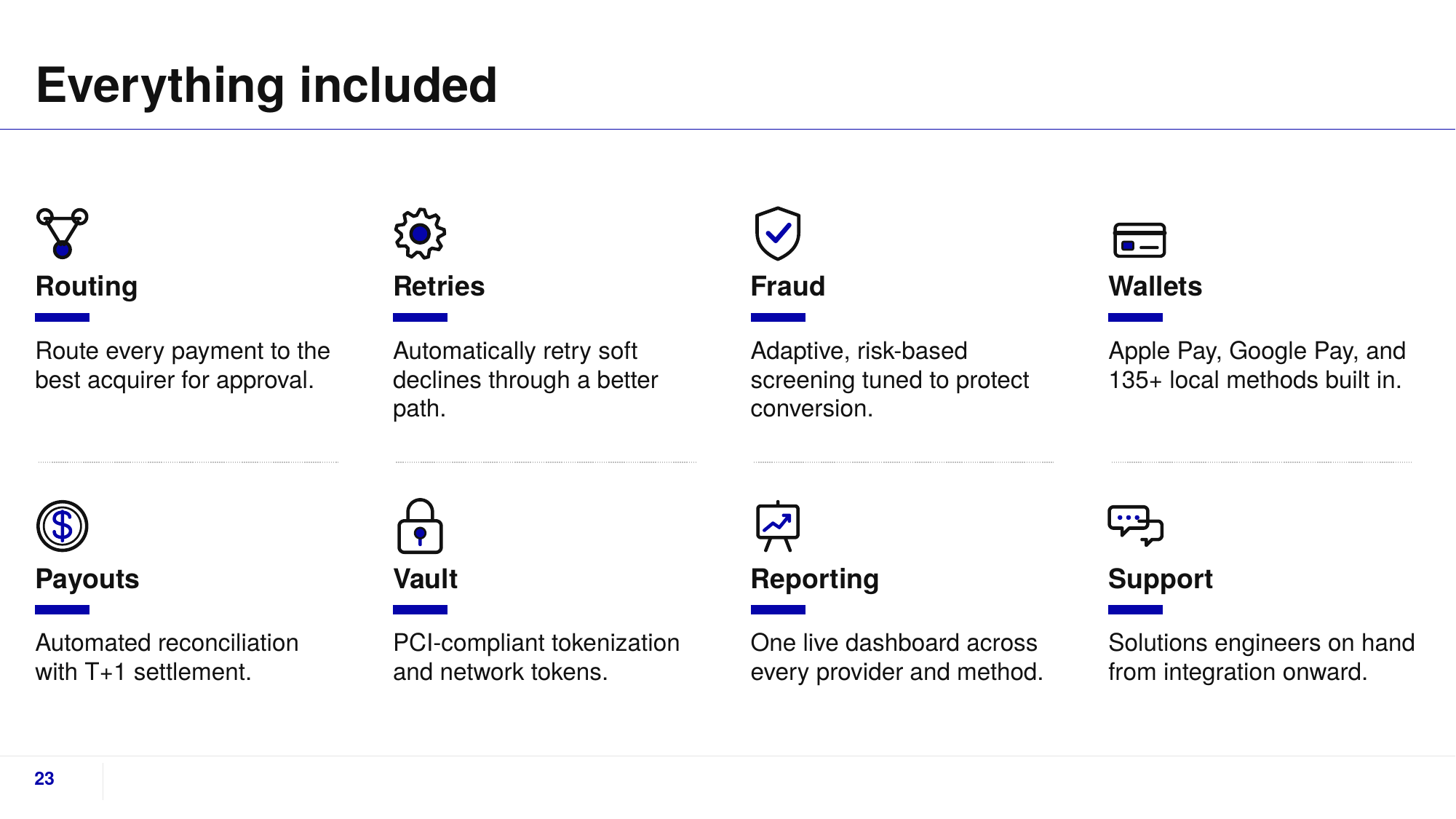

# Everything included

Routing
Retries
Fraud
Wallets
Route every payment to the best acquirer for approval.
Automatically retry soft declines through a better path.
Adaptive, risk-based screening tuned to protect conversion.
Apple Pay, Google Pay, and 135+ local methods built in.

Payouts
Vault
Reporting
Support
Automated reconciliation with T+1 settlement.
PCI-compliant tokenization and network tokens.
One live dashboard across every provider and method.
Solutions engineers on hand from integration onward.
23